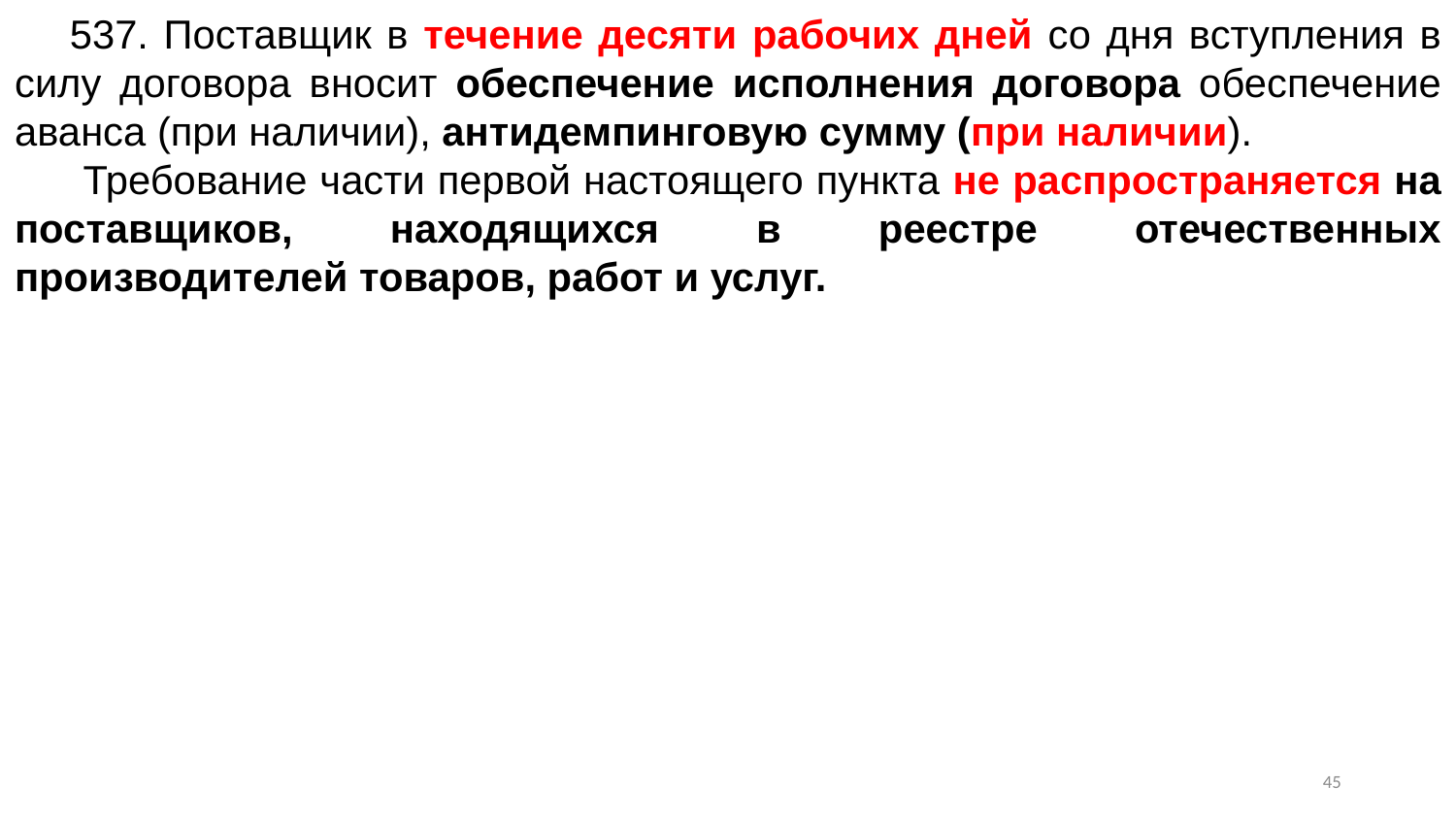

537. Поставщик в течение десяти рабочих дней со дня вступления в силу договора вносит обеспечение исполнения договора обеспечение аванса (при наличии), антидемпинговую сумму (при наличии).
      Требование части первой настоящего пункта не распространяется на поставщиков, находящихся в реестре отечественных производителей товаров, работ и услуг.
45